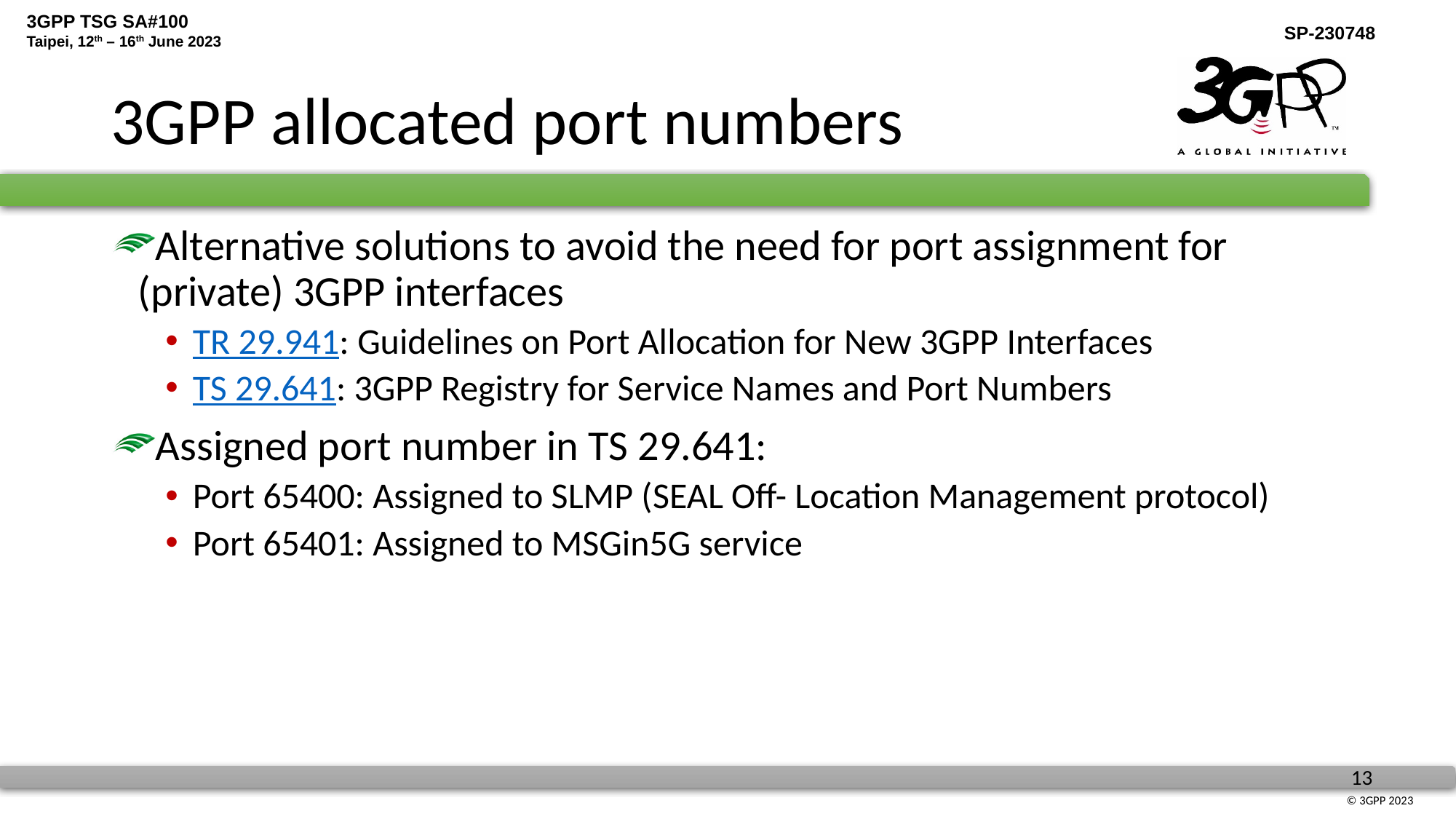

# 3GPP allocated port numbers
Alternative solutions to avoid the need for port assignment for (private) 3GPP interfaces
TR 29.941: Guidelines on Port Allocation for New 3GPP Interfaces
TS 29.641: 3GPP Registry for Service Names and Port Numbers
Assigned port number in TS 29.641:
Port 65400: Assigned to SLMP (SEAL Off- Location Management protocol)
Port 65401: Assigned to MSGin5G service